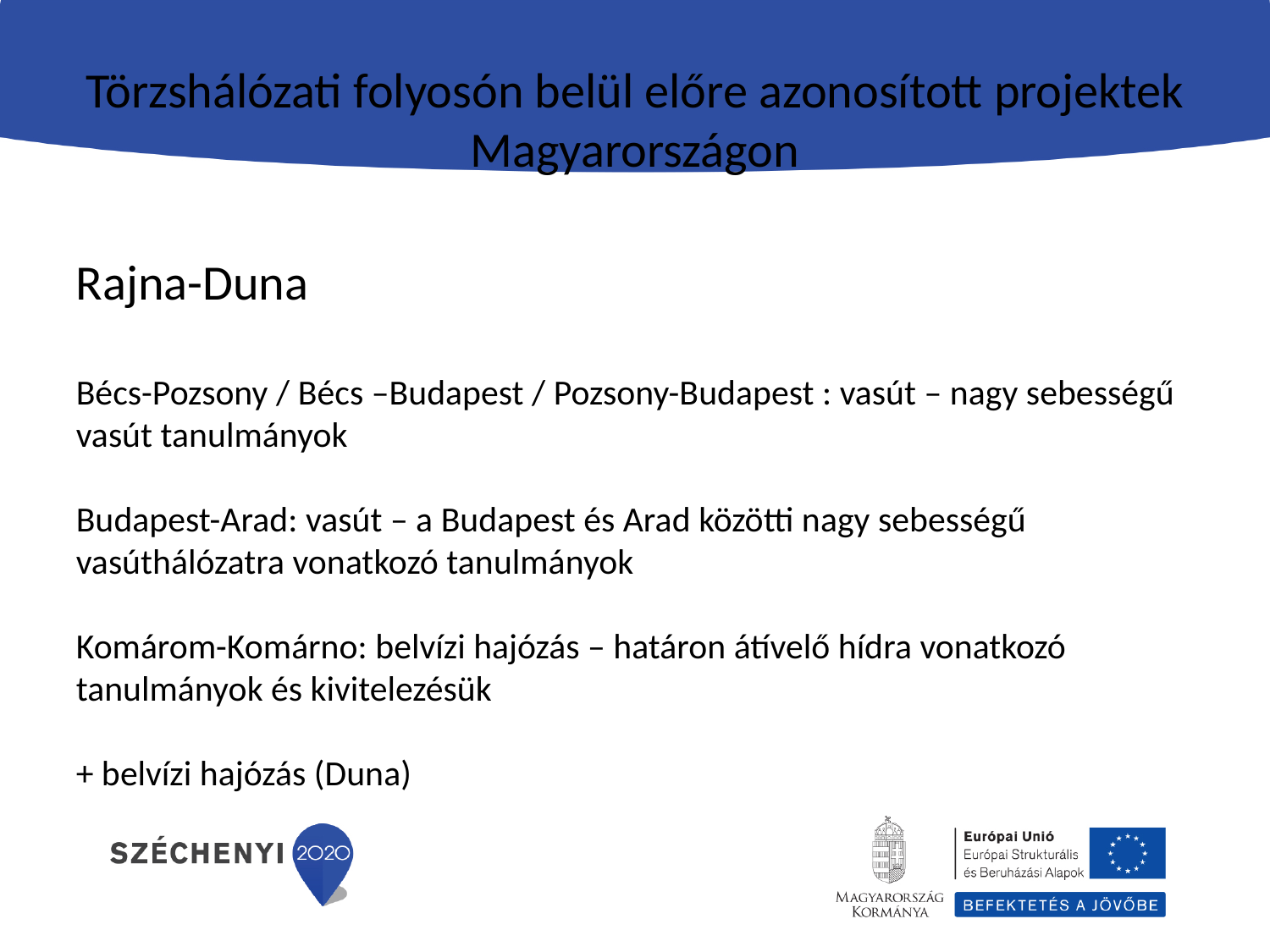

# Törzshálózati folyosón belül előre azonosított projektek Magyarországon
Rajna-Duna

Bécs-Pozsony / Bécs –Budapest / Pozsony-Budapest : vasút – nagy sebességű vasút tanulmányok

Budapest-Arad: vasút – a Budapest és Arad közötti nagy sebességű vasúthálózatra vonatkozó tanulmányok

Komárom-Komárno: belvízi hajózás – határon átívelő hídra vonatkozó tanulmányok és kivitelezésük

+ belvízi hajózás (Duna)